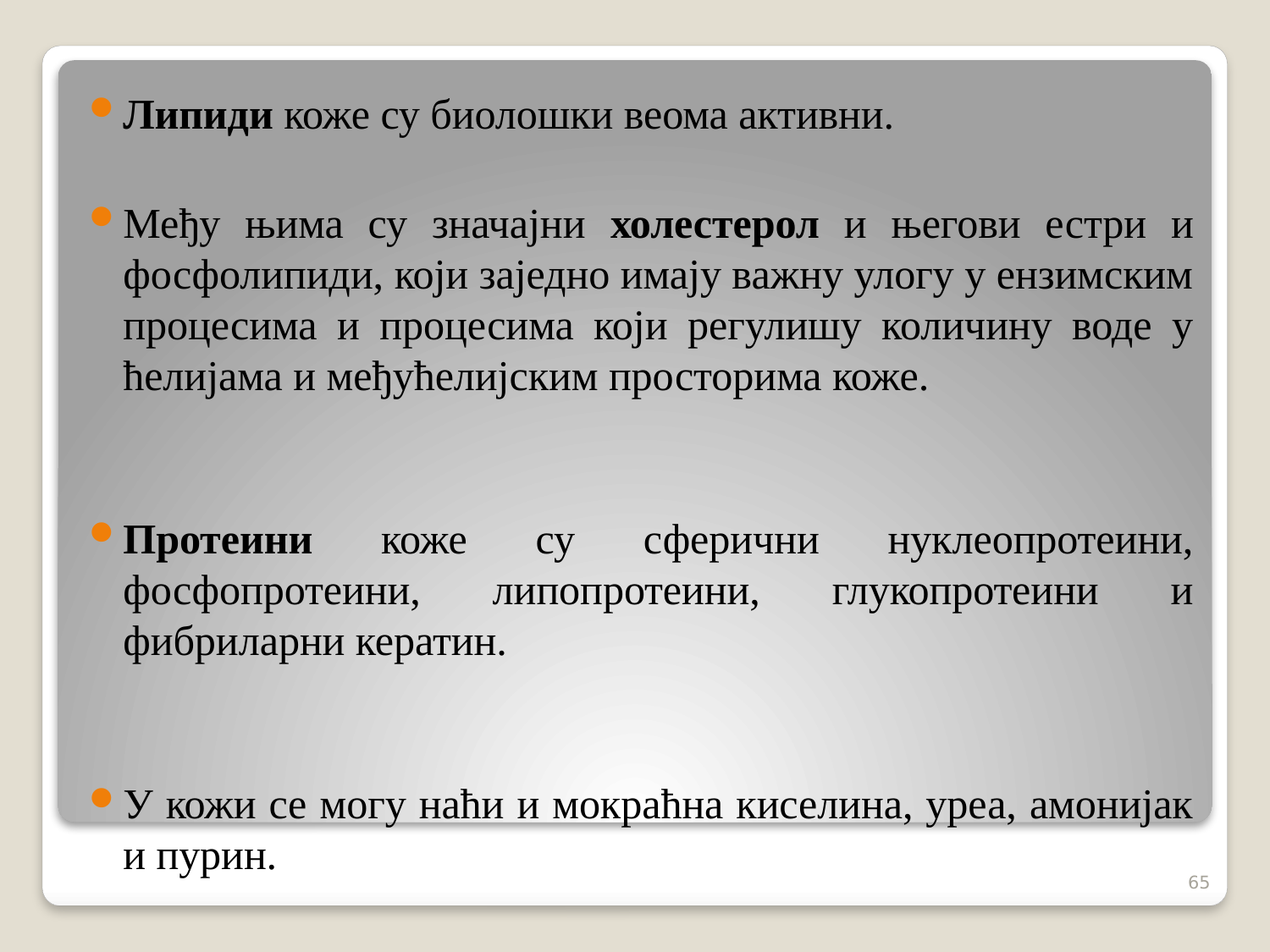

Липиди коже су биолошки веома активни.

Међу њима су значајни холестерол и његови естри и фосфолипиди, који заједно имају важну улогу у ензимским процесима и процесима који регулишу количину воде у ћелијама и међућелијским просторима коже.

Протеини коже су сферични нуклеопротеини, фосфопротеини, липопротеини, глукопротеини и фибриларни кератин.

У кожи се могу наћи и мокраћна киселина, уреа, амонијак и пурин.

65